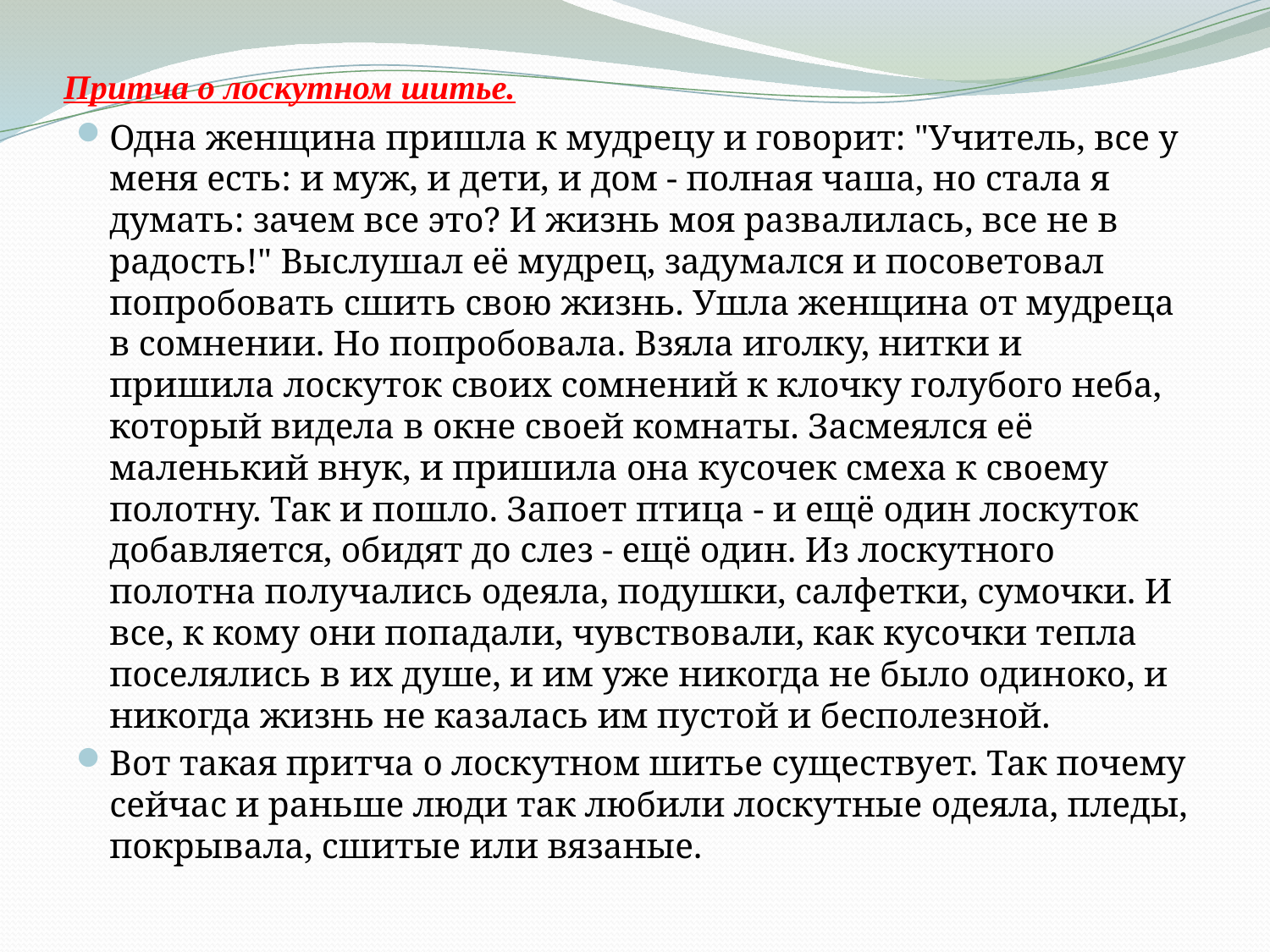

# Притча о лоскутном шитье.
Одна женщина пришла к мудрецу и говорит: "Учитель, все у меня есть: и муж, и дети, и дом - полная чаша, но стала я думать: зачем все это? И жизнь моя развалилась, все не в радость!" Выслушал её мудрец, задумался и посоветовал попробовать сшить свою жизнь. Ушла женщина от мудреца в сомнении. Но попробовала. Взяла иголку, нитки и пришила лоскуток своих сомнений к клочку голубого неба, который видела в окне своей комнаты. Засмеялся её маленький внук, и пришила она кусочек смеха к своему полотну. Так и пошло. Запоет птица - и ещё один лоскуток добавляется, обидят до слез - ещё один. Из лоскутного полотна получались одеяла, подушки, салфетки, сумочки. И все, к кому они попадали, чувствовали, как кусочки тепла поселялись в их душе, и им уже никогда не было одиноко, и никогда жизнь не казалась им пустой и бесполезной.
Вот такая притча о лоскутном шитье существует. Так почему сейчас и раньше люди так любили лоскутные одеяла, пледы, покрывала, сшитые или вязаные.